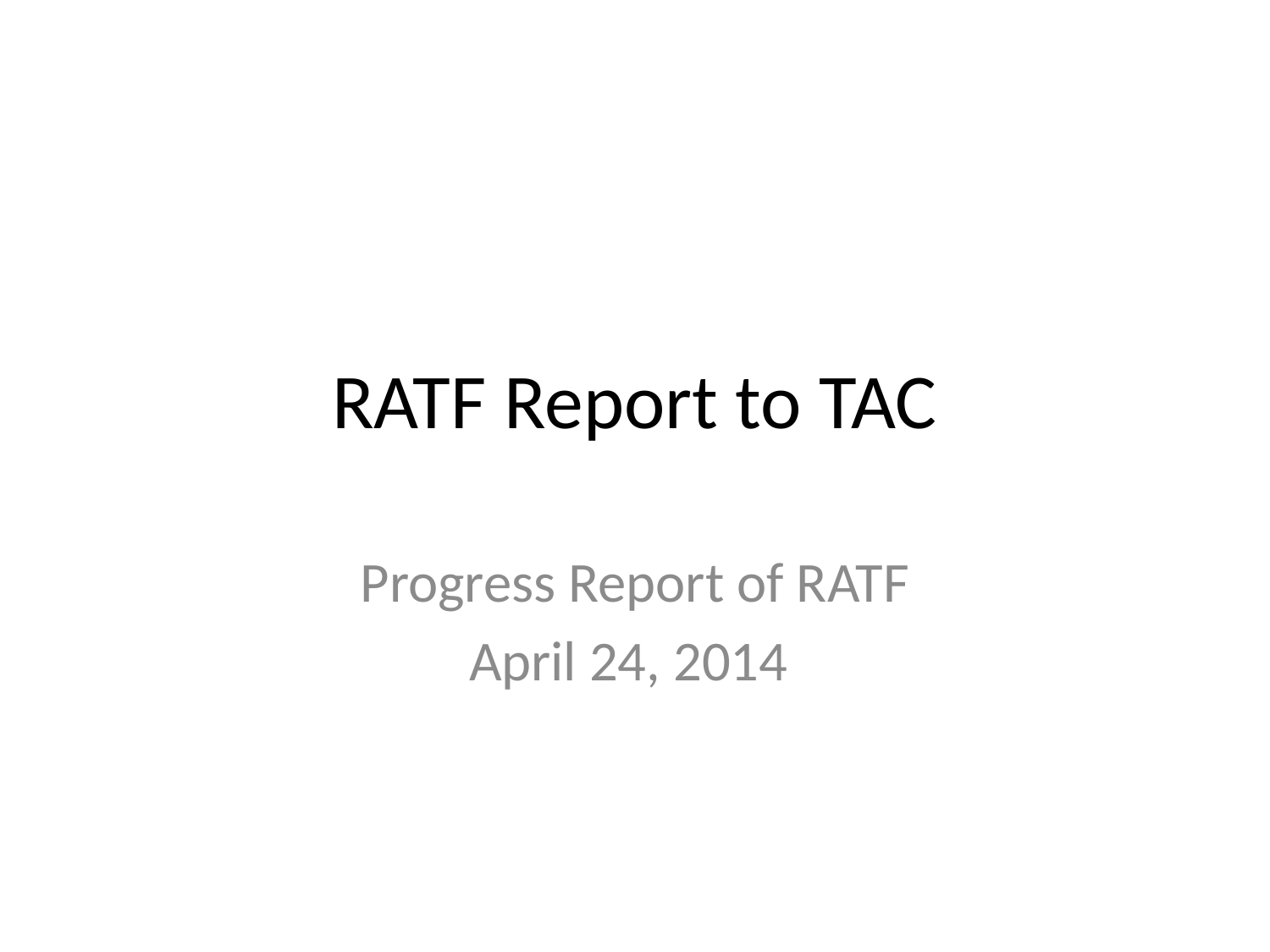

# RATF Report to TAC
Progress Report of RATF
April 24, 2014